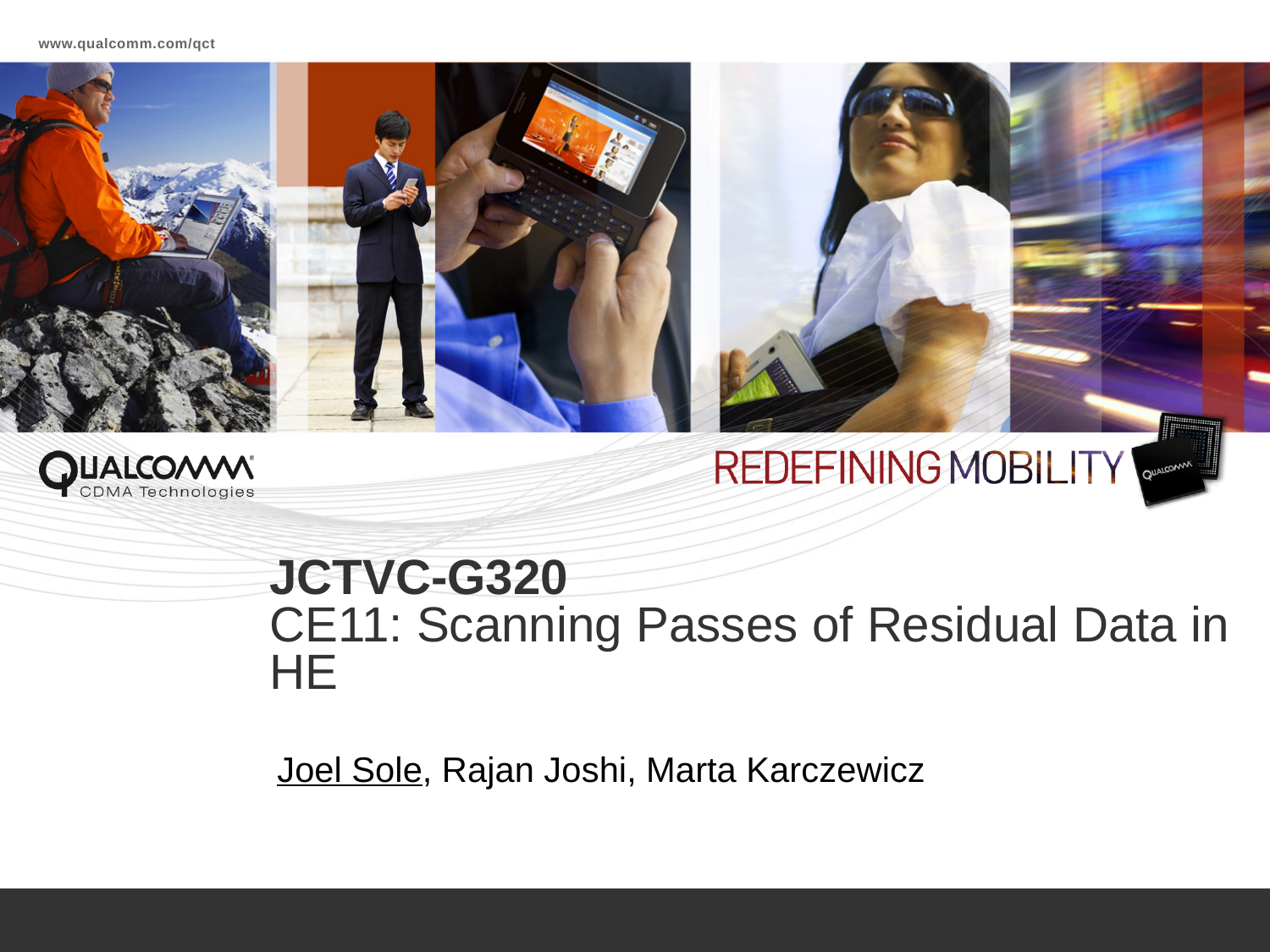

# JCTVC-G320 CE11: Scanning Passes of Residual Data in HE
Joel Sole, Rajan Joshi, Marta Karczewicz